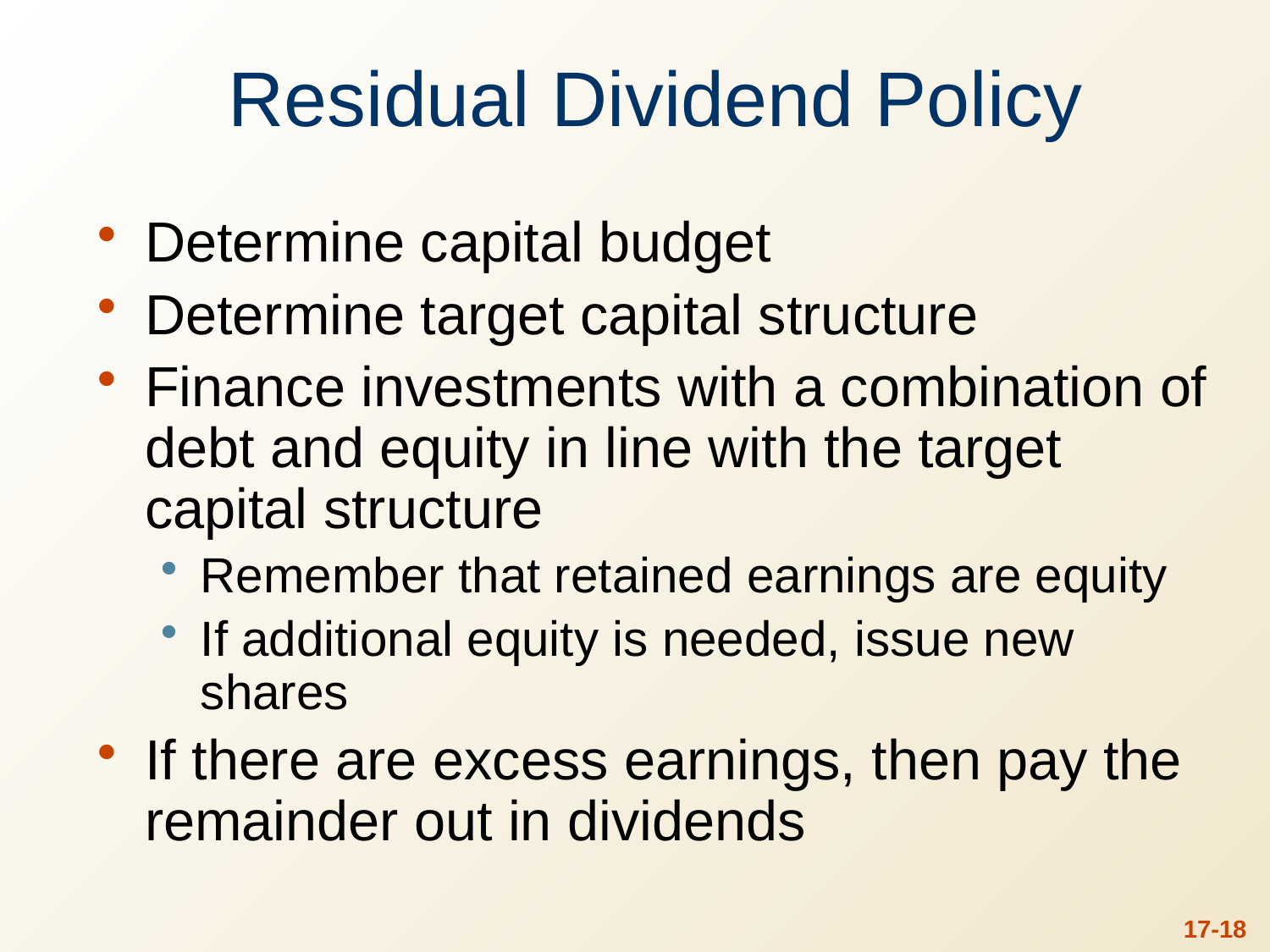

# Residual Dividend Policy
Determine capital budget
Determine target capital structure
Finance investments with a combination of debt and equity in line with the target capital structure
Remember that retained earnings are equity
If additional equity is needed, issue new shares
If there are excess earnings, then pay the remainder out in dividends
17-18